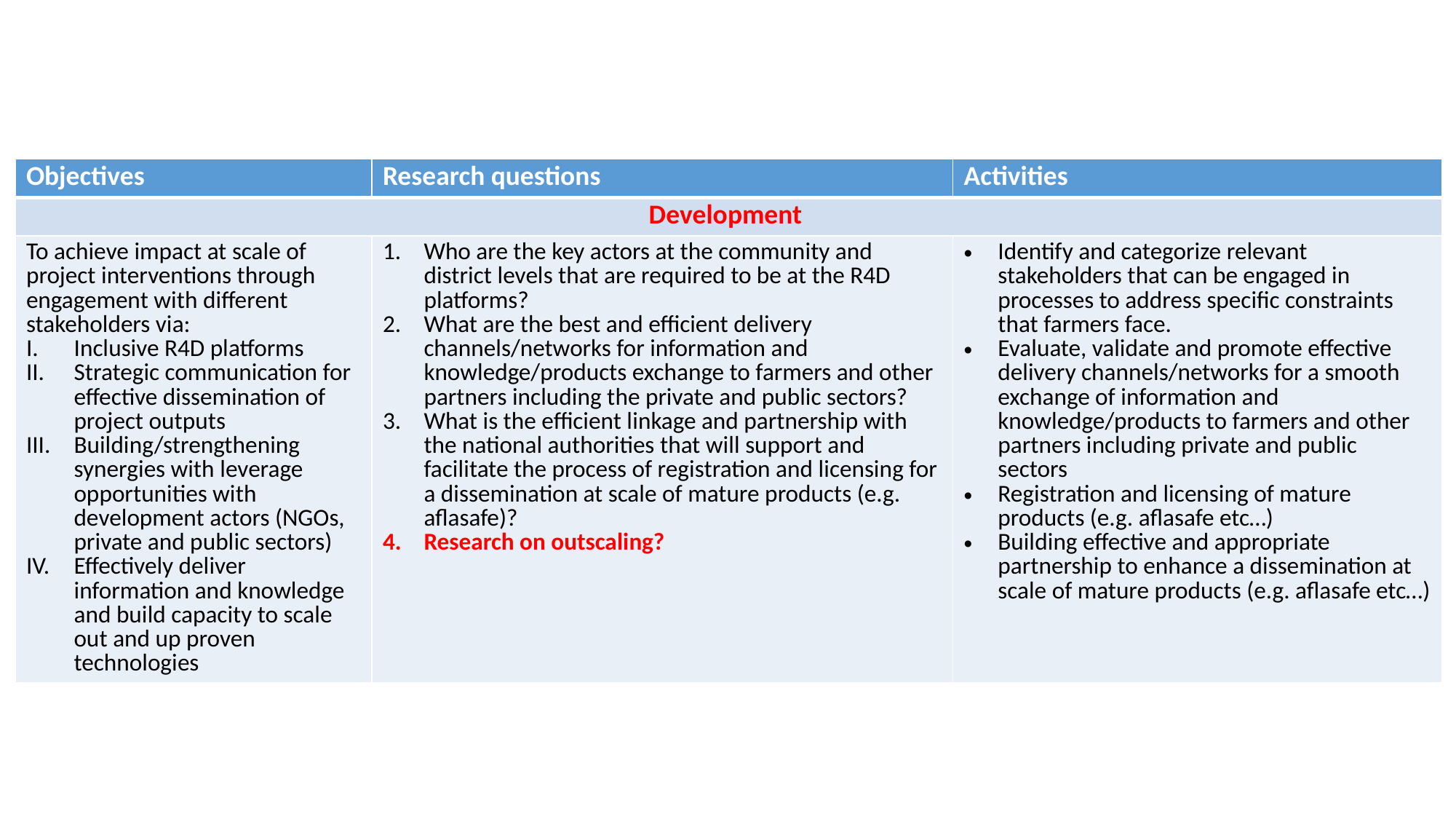

| Objectives | Research questions | Activities |
| --- | --- | --- |
| Development |  |  |
| To achieve impact at scale of project interventions through engagement with different stakeholders via: Inclusive R4D platforms Strategic communication for effective dissemination of project outputs Building/strengthening synergies with leverage opportunities with development actors (NGOs, private and public sectors) Effectively deliver information and knowledge and build capacity to scale out and up proven technologies | Who are the key actors at the community and district levels that are required to be at the R4D platforms? What are the best and efficient delivery channels/networks for information and knowledge/products exchange to farmers and other partners including the private and public sectors? What is the efficient linkage and partnership with the national authorities that will support and facilitate the process of registration and licensing for a dissemination at scale of mature products (e.g. aflasafe)? Research on outscaling? | Identify and categorize relevant stakeholders that can be engaged in processes to address specific constraints that farmers face. Evaluate, validate and promote effective delivery channels/networks for a smooth exchange of information and knowledge/products to farmers and other partners including private and public sectors Registration and licensing of mature products (e.g. aflasafe etc…) Building effective and appropriate partnership to enhance a dissemination at scale of mature products (e.g. aflasafe etc…) |